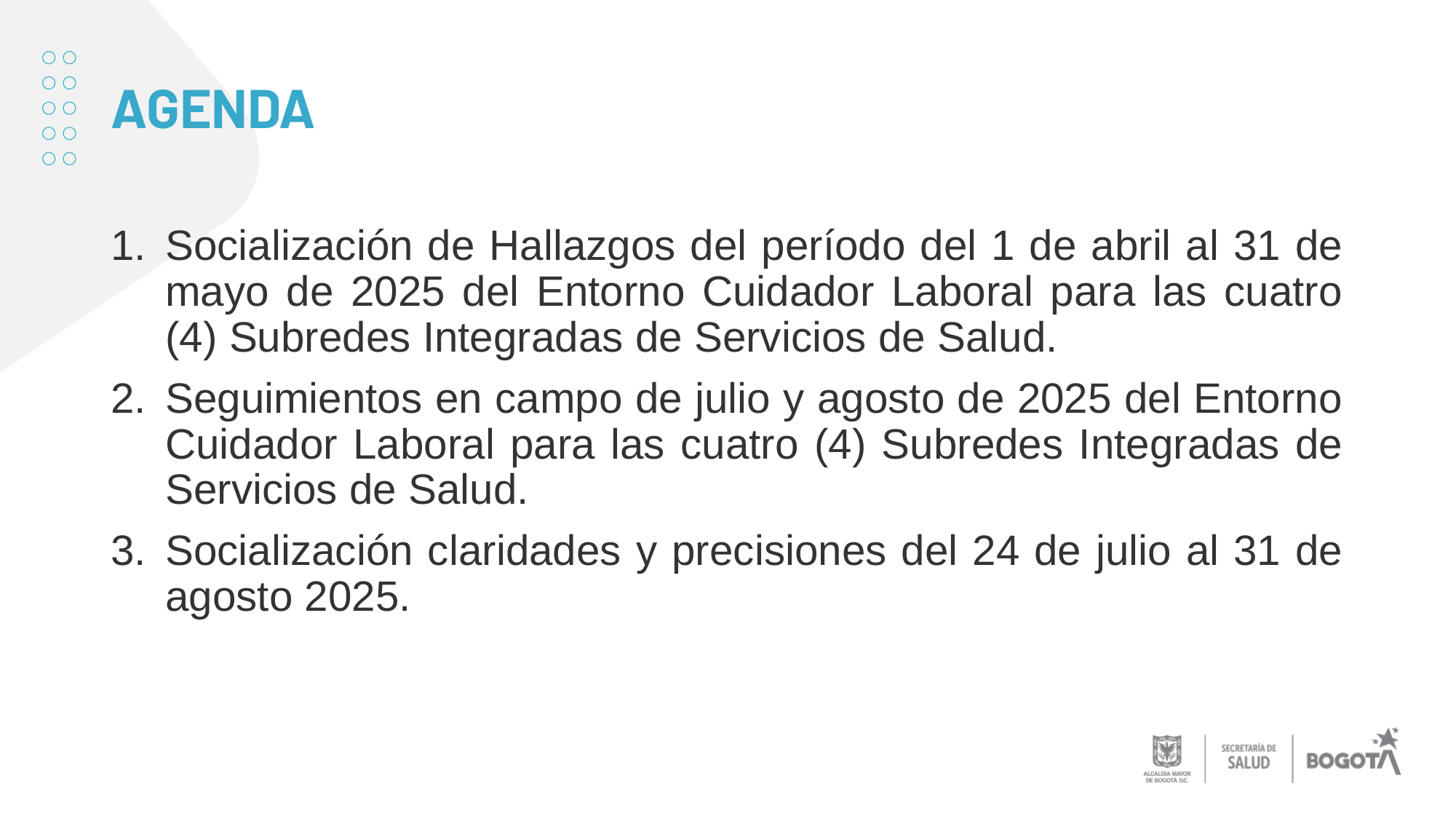

# AGENDA
Socialización de Hallazgos del período del 1 de abril al 31 de mayo de 2025 del Entorno Cuidador Laboral para las cuatro (4) Subredes Integradas de Servicios de Salud.
Seguimientos en campo de julio y agosto de 2025 del Entorno Cuidador Laboral para las cuatro (4) Subredes Integradas de Servicios de Salud.
Socialización claridades y precisiones del 24 de julio al 31 de agosto 2025.